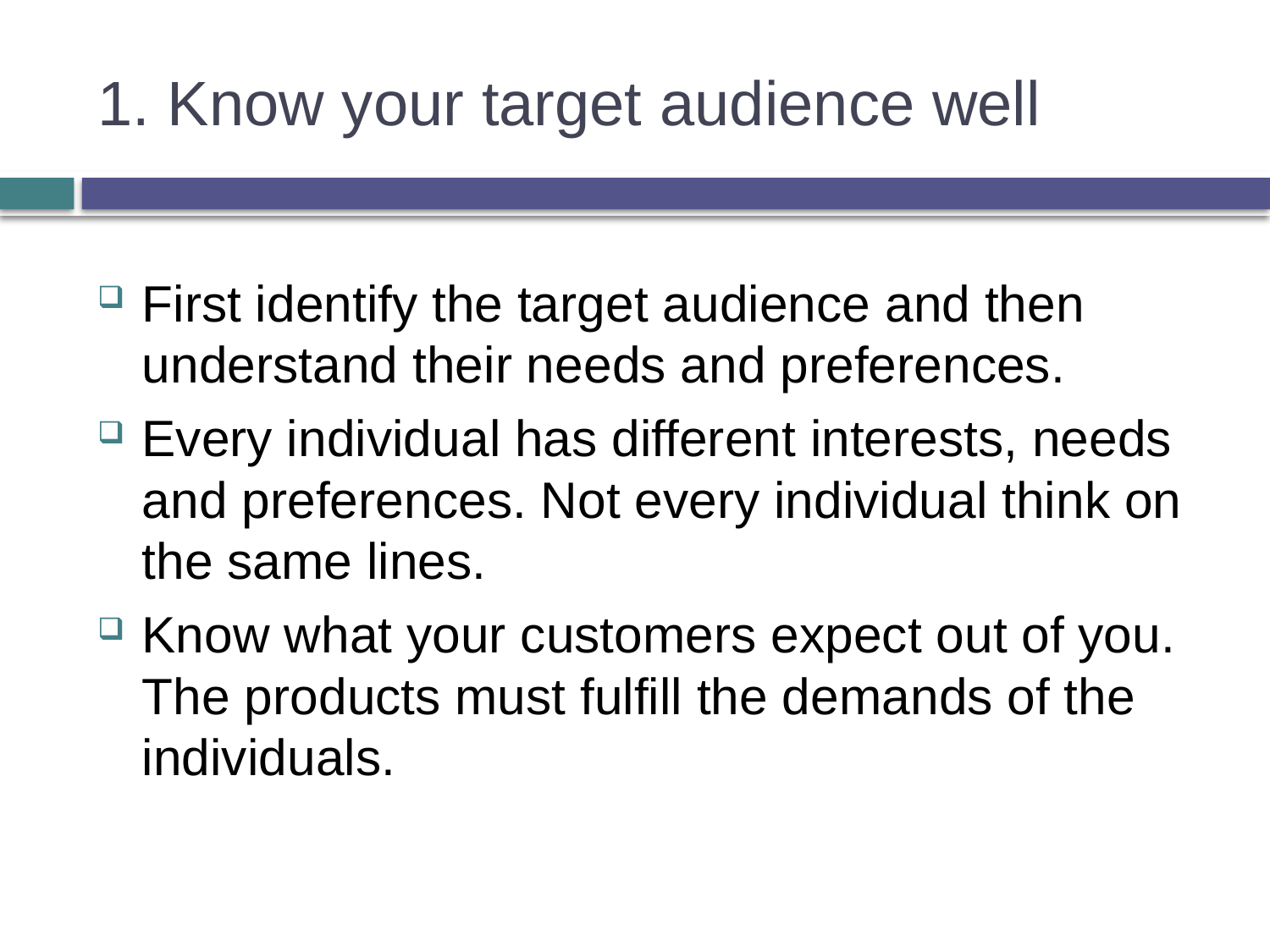

# 1. Know your target audience well
First identify the target audience and then understand their needs and preferences.
Every individual has different interests, needs and preferences. Not every individual think on the same lines.
Know what your customers expect out of you. The products must fulfill the demands of the individuals.